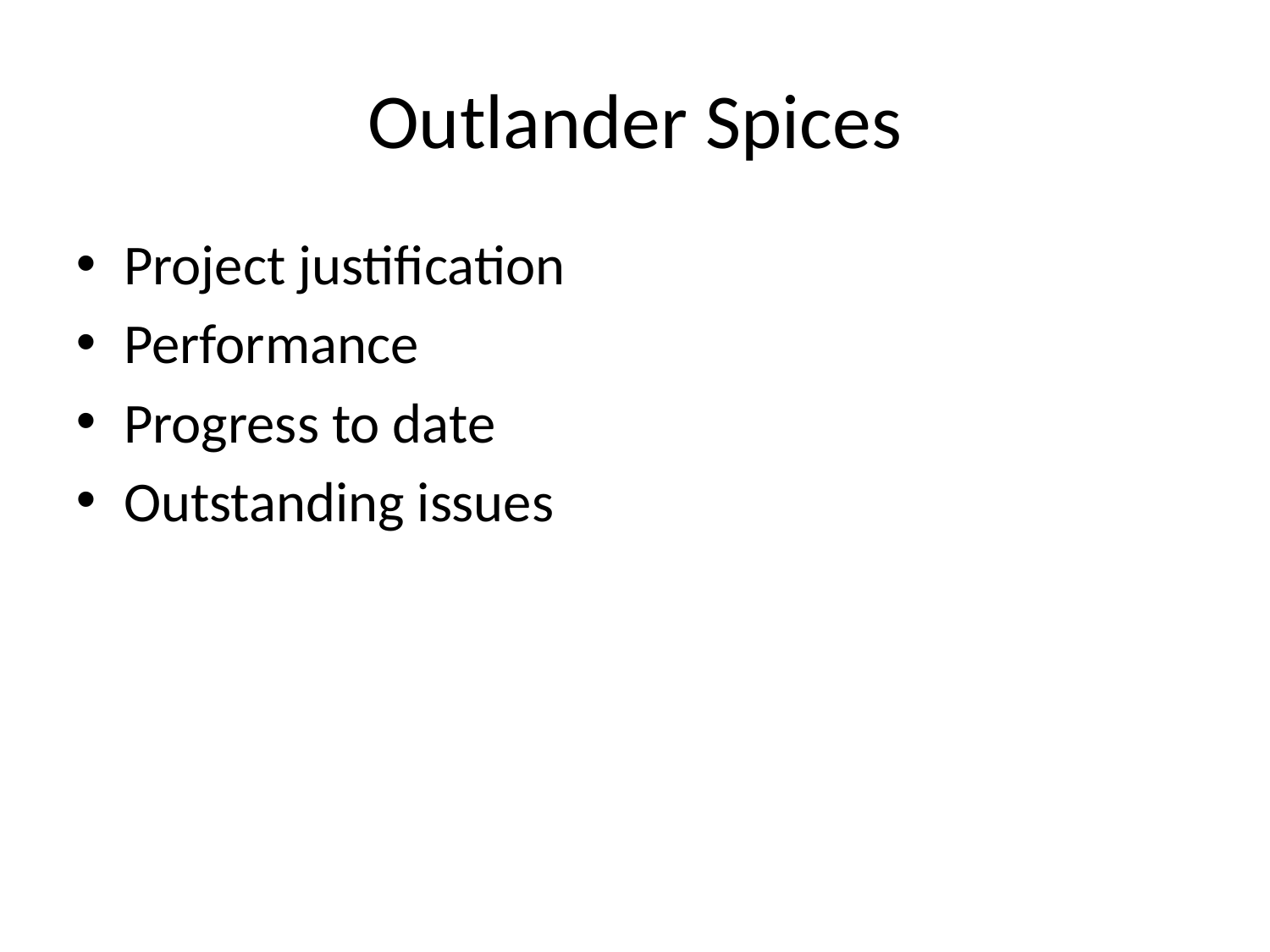

# Outlander Spices
Project justification
Performance
Progress to date
Outstanding issues